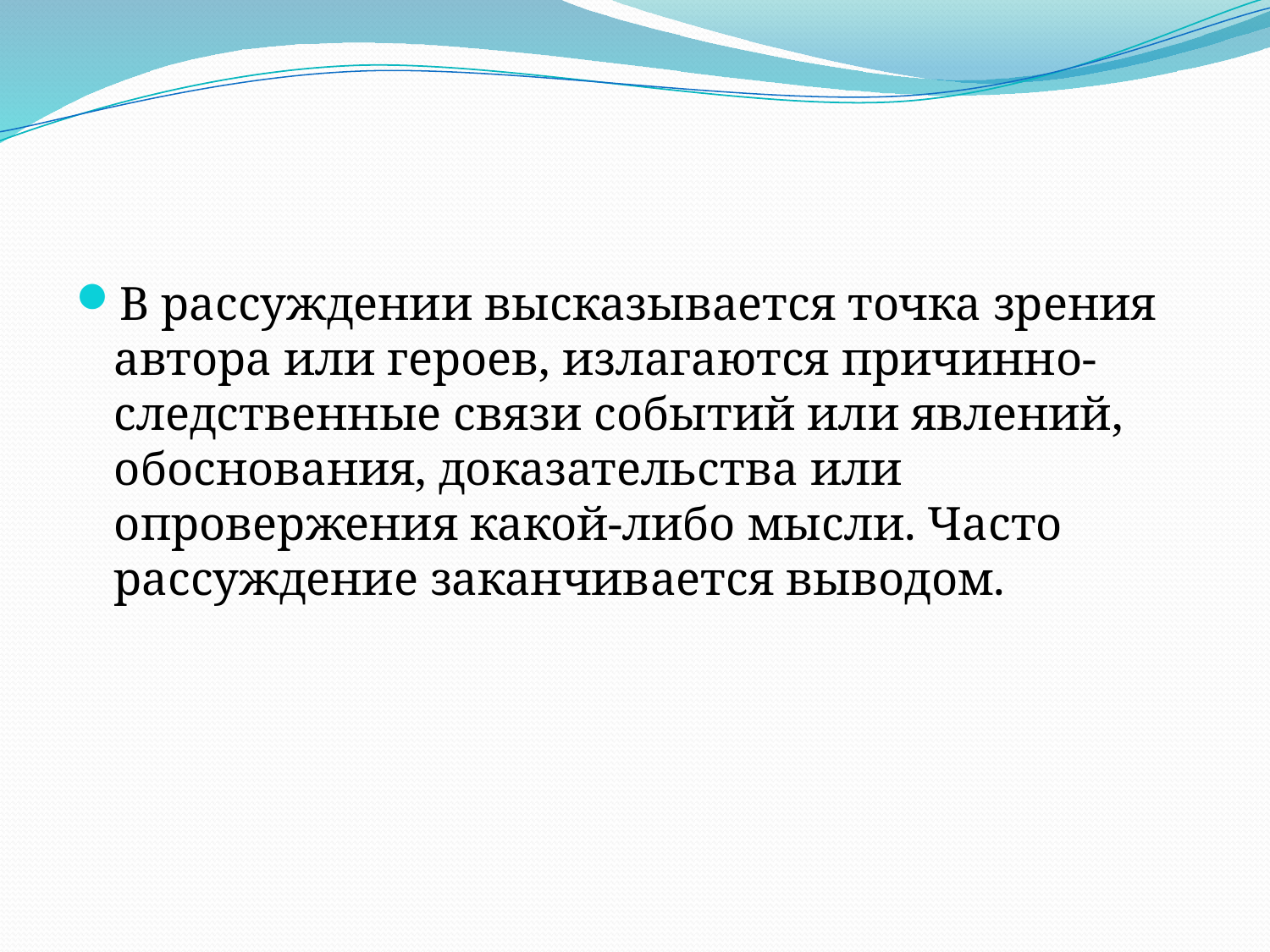

#
В рассуждении высказывается точка зрения автора или героев, излагаются причинно-следственные связи событий или явлений, обоснования, доказательства или опровержения какой-либо мысли. Часто рассуждение заканчивается выводом.